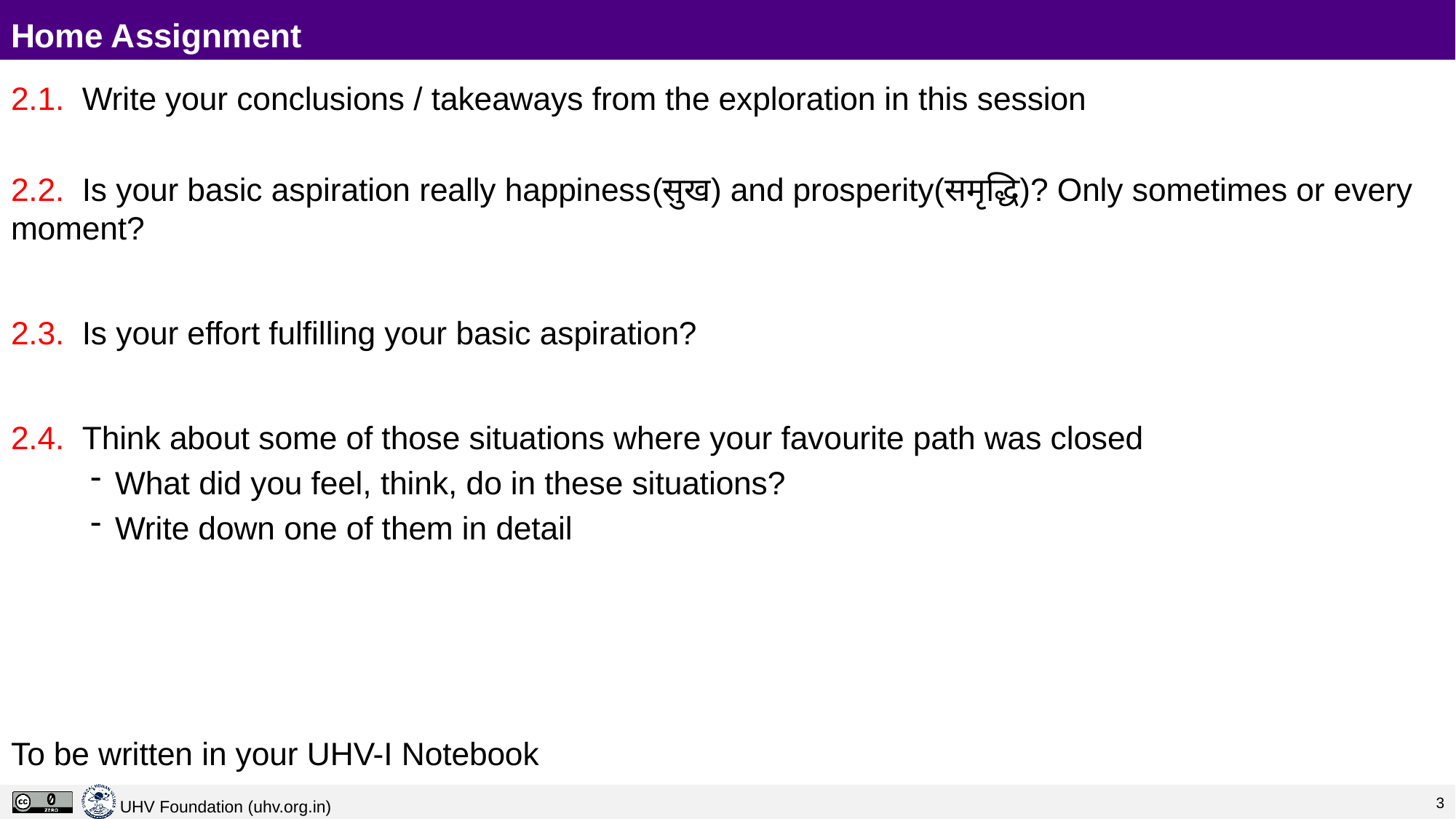

# Home Assignment
2.1.  Write your conclusions / takeaways from the exploration in this session

2.2.  Is your basic aspiration really happiness(सुख) and prosperity(समृद्धि)? Only sometimes or every moment?

2.3.  Is your effort fulfilling your basic aspiration?

2.4.  Think about some of those situations where your favourite path was closed
What did you feel, think, do in these situations?
Write down one of them in detail

To be written in your UHV-I Notebook